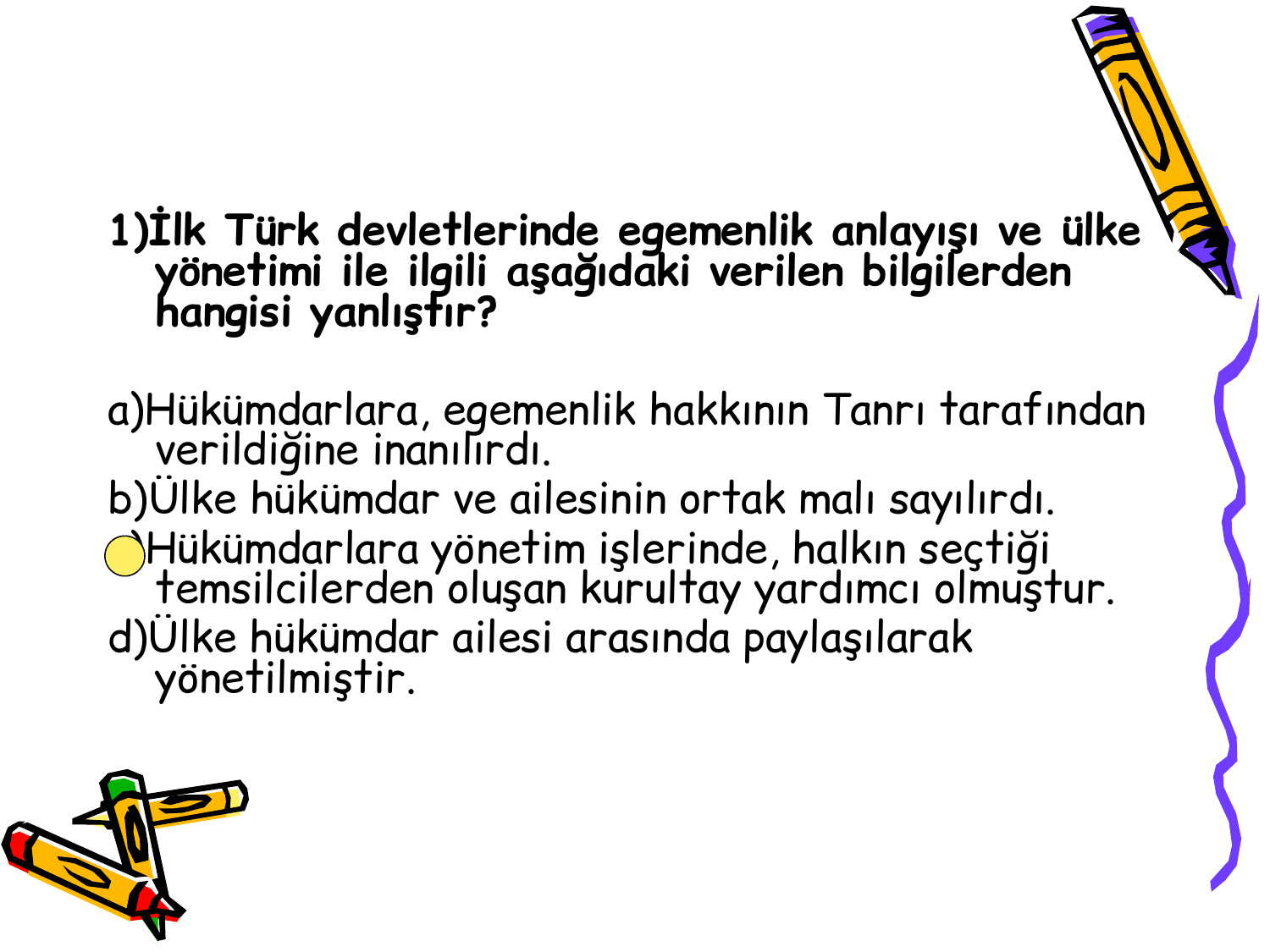

1)İlk Türk devletlerinde egemenlik anlayışı ve ülke yönetimi ile ilgili aşağıdaki verilen bilgilerden hangisi yanlıştır?

a)Hükümdarlara, egemenlik hakkının Tanrı tarafından verildiğine inanılırdı.
b)Ülke hükümdar ve ailesinin ortak malı sayılırdı.
c)Hükümdarlara yönetim işlerinde, halkın seçtiği temsilcilerden oluşan kurultay yardımcı olmuştur.
d)Ülke hükümdar ailesi arasında paylaşılarak yönetilmiştir.